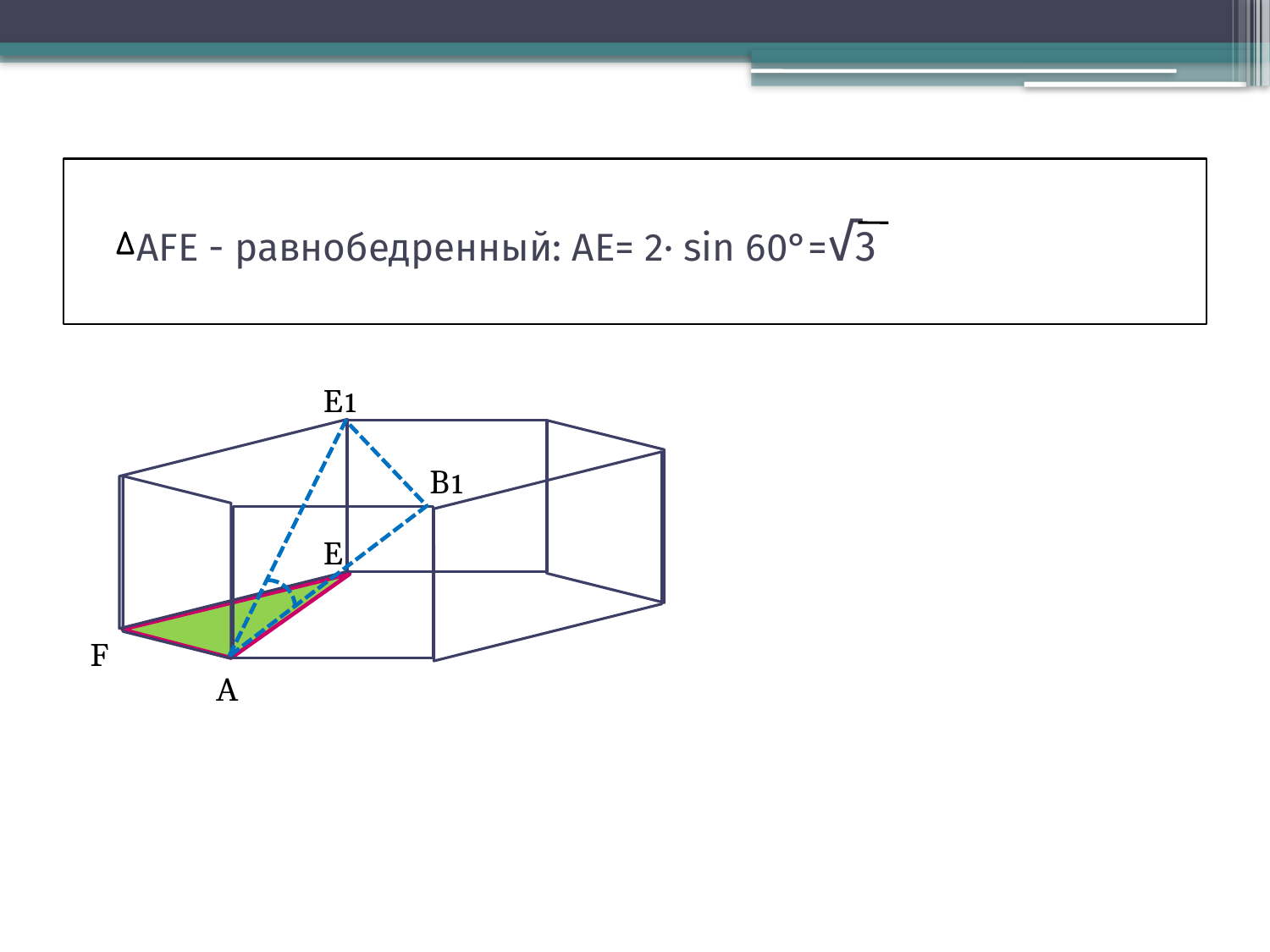

# AFE - равнобедренный: АЕ= 2· sin 60°=√3

E1

В1

E

F
A